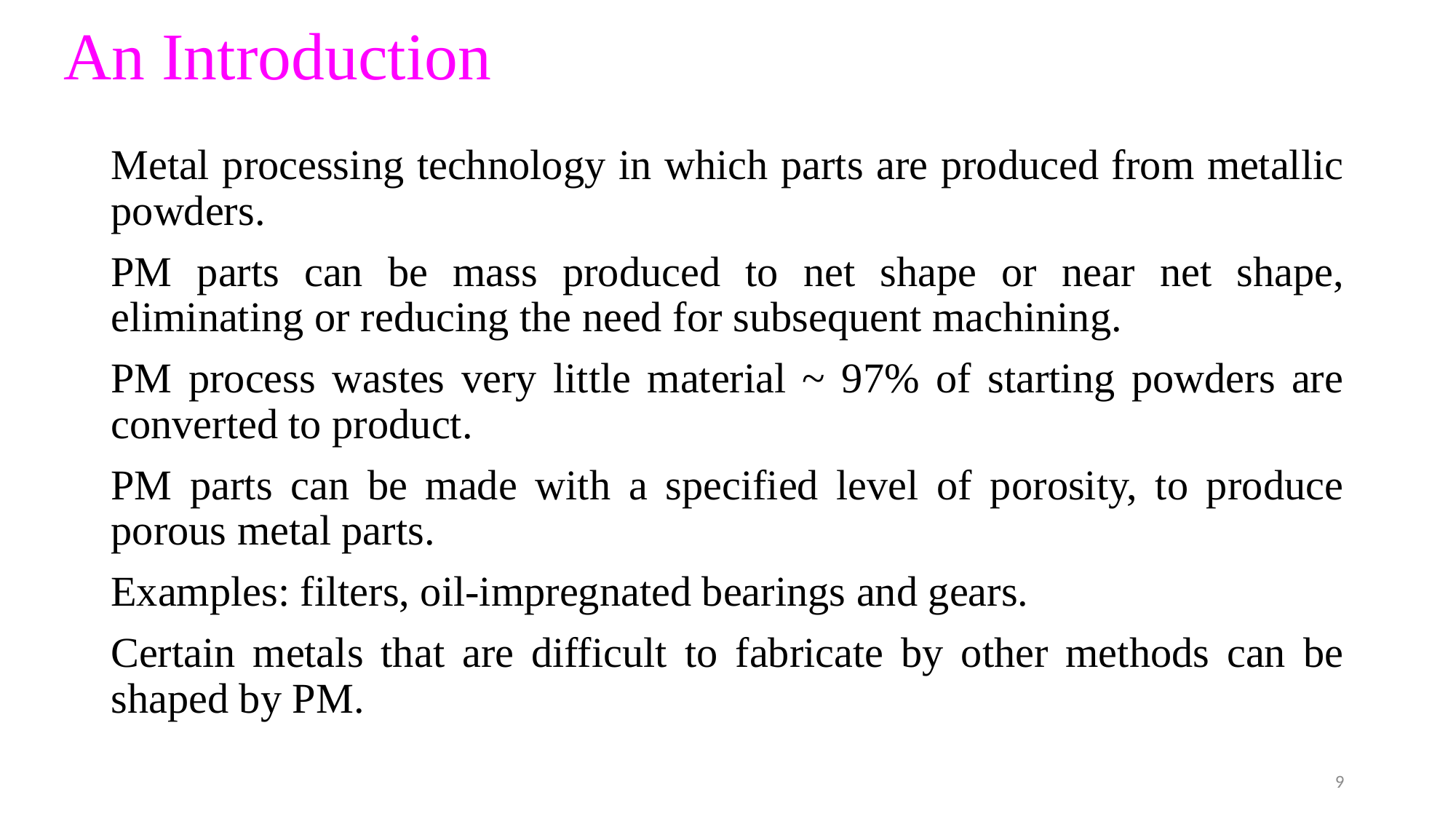

# An Introduction
Metal processing technology in which parts are produced from metallic powders.
PM parts can be mass produced to net shape or near net shape, eliminating or reducing the need for subsequent machining.
PM process wastes very little material ~ 97% of starting powders are converted to product.
PM parts can be made with a specified level of porosity, to produce porous metal parts.
Examples: filters, oil-impregnated bearings and gears.
Certain metals that are difficult to fabricate by other methods can be shaped by PM.

9